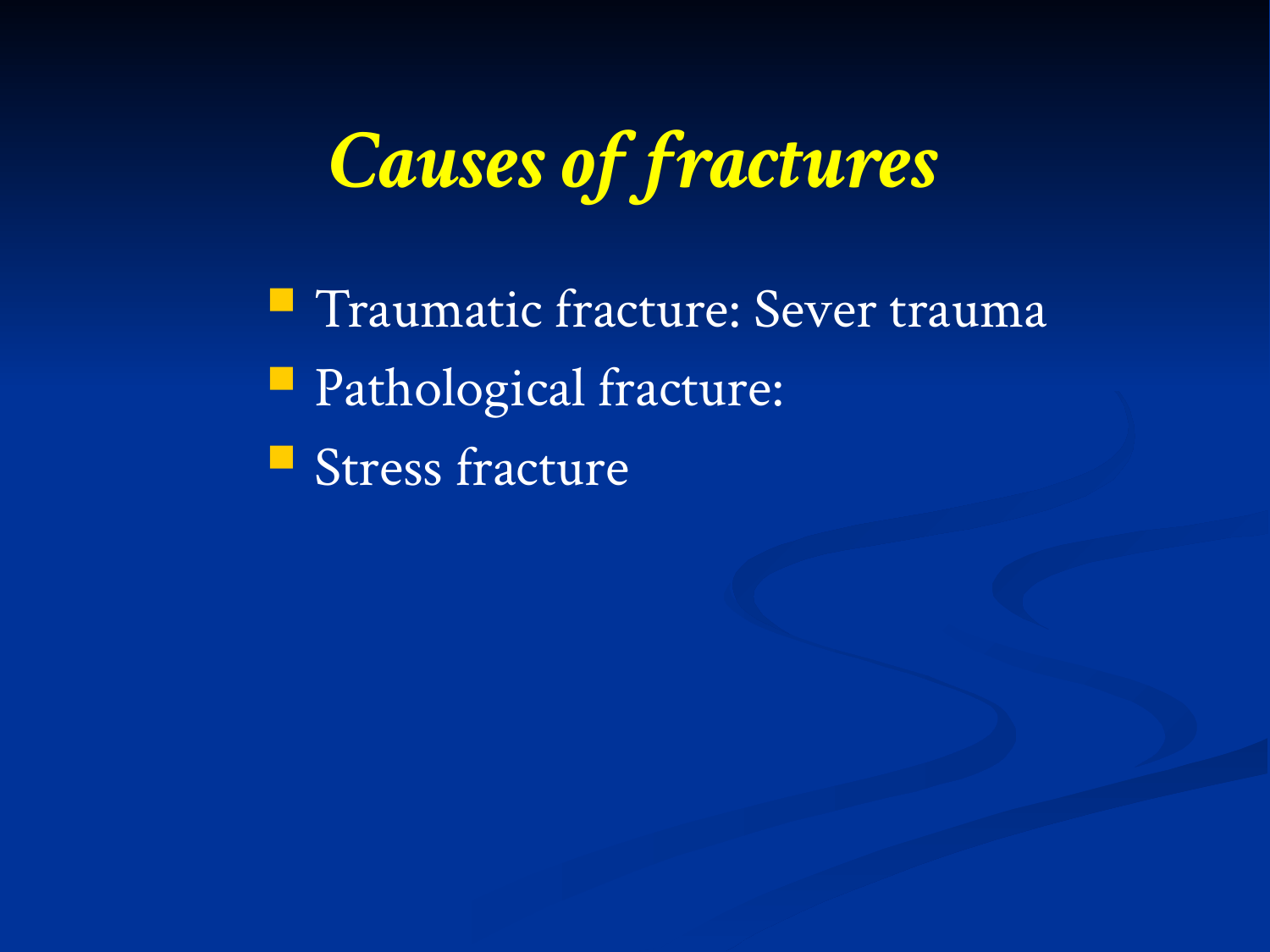

# Causes of fractures
Traumatic fracture: Sever trauma
Pathological fracture:
Stress fracture